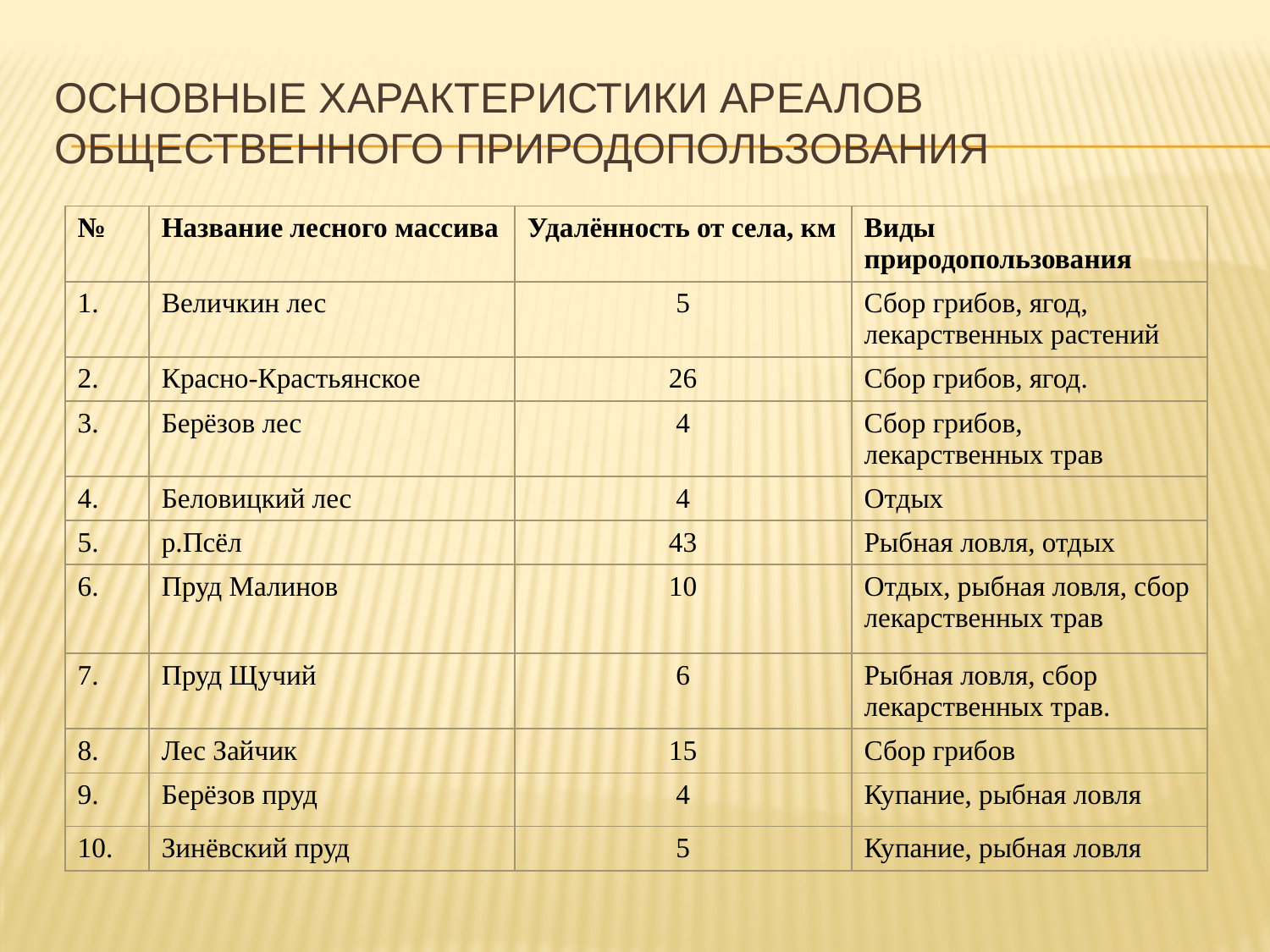

# Основные характеристики ареалов общественного природопользования
| № | Название лесного массива | Удалённость от села, км | Виды природопользования |
| --- | --- | --- | --- |
| 1. | Величкин лес | 5 | Сбор грибов, ягод, лекарственных растений |
| 2. | Красно-Крастьянское | 26 | Сбор грибов, ягод. |
| 3. | Берёзов лес | 4 | Сбор грибов, лекарственных трав |
| 4. | Беловицкий лес | 4 | Отдых |
| 5. | р.Псёл | 43 | Рыбная ловля, отдых |
| 6. | Пруд Малинов | 10 | Отдых, рыбная ловля, сбор лекарственных трав |
| 7. | Пруд Щучий | 6 | Рыбная ловля, сбор лекарственных трав. |
| 8. | Лес Зайчик | 15 | Сбор грибов |
| 9. | Берёзов пруд | 4 | Купание, рыбная ловля |
| 10. | Зинёвский пруд | 5 | Купание, рыбная ловля |